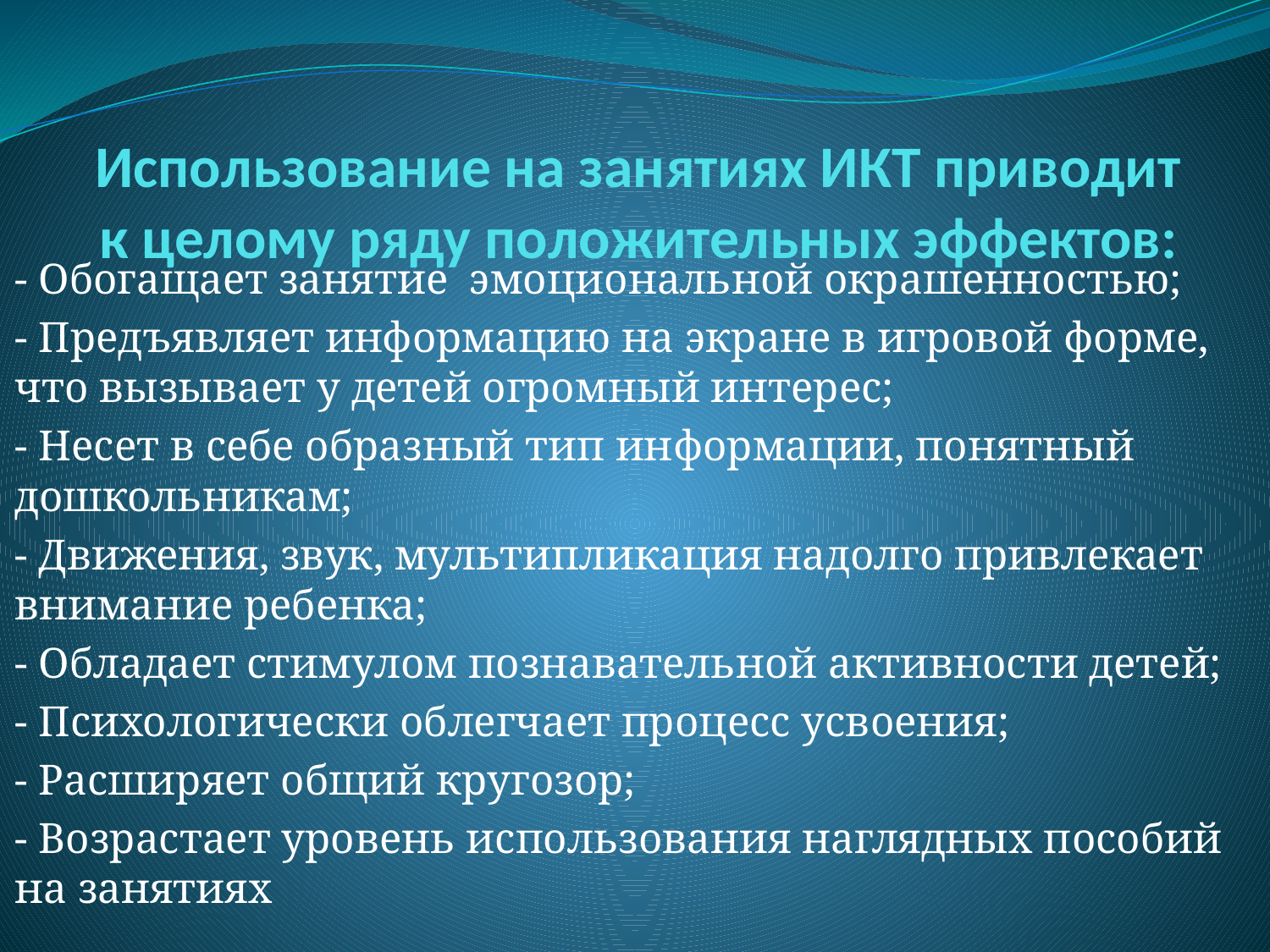

# Использование на занятиях ИКТ приводит к целому ряду положительных эффектов:
- Обогащает занятие  эмоциональной окрашенностью;
- Предъявляет информацию на экране в игровой форме, что вызывает у детей огромный интерес;
- Несет в себе образный тип информации, понятный дошкольникам;
- Движения, звук, мультипликация надолго привлекает внимание ребенка;
- Обладает стимулом познавательной активности детей;
- Психологически облегчает процесс усвоения;
- Расширяет общий кругозор;
- Возрастает уровень использования наглядных пособий на занятиях